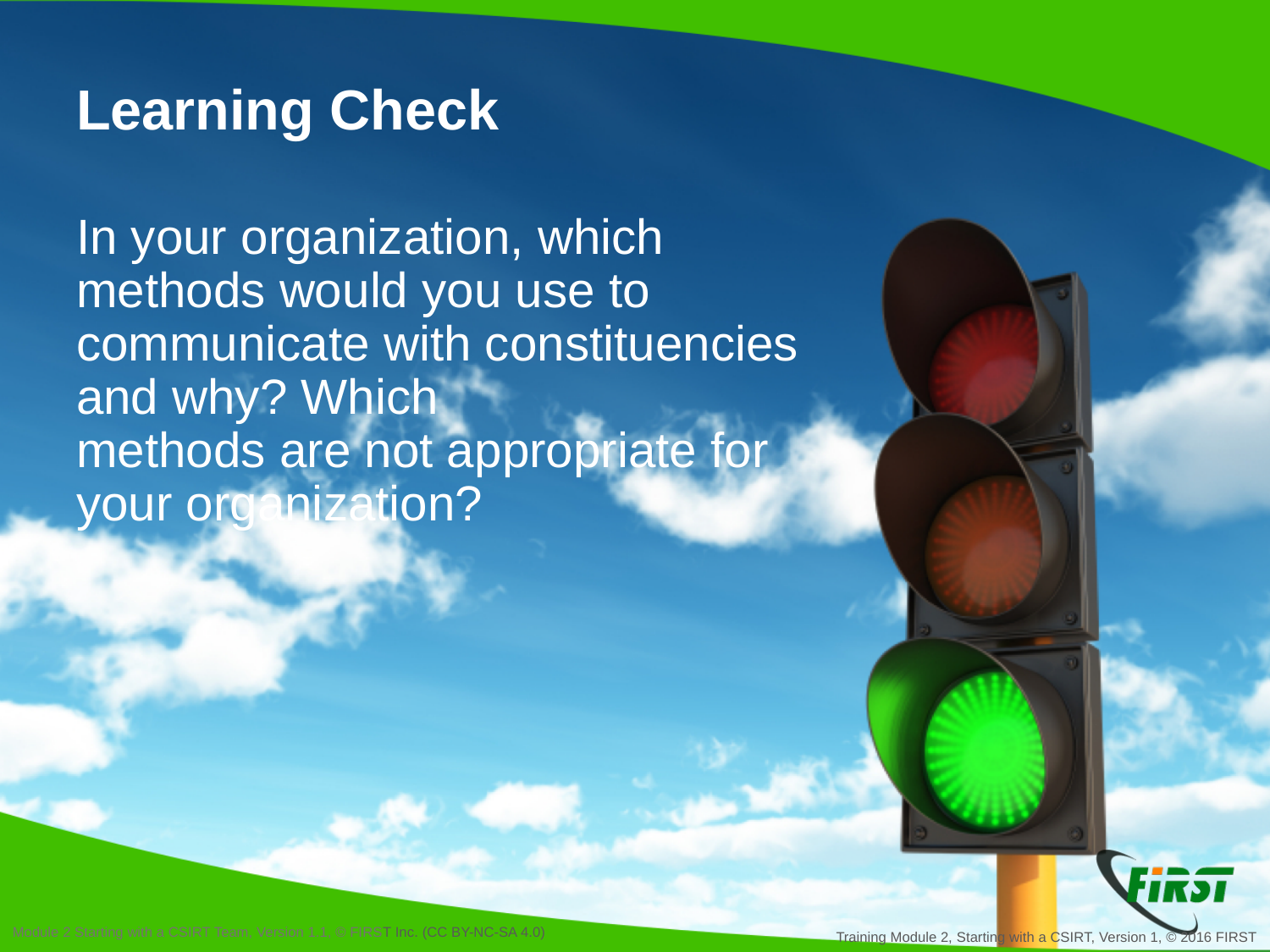

# Learning Check
In your organization, which methods would you use to communicate with constituencies and why? Which
methods are not appropriate for
your organization?
Training Module 2, Starting with a CSIRT, Version 1, © 2016 FIRST